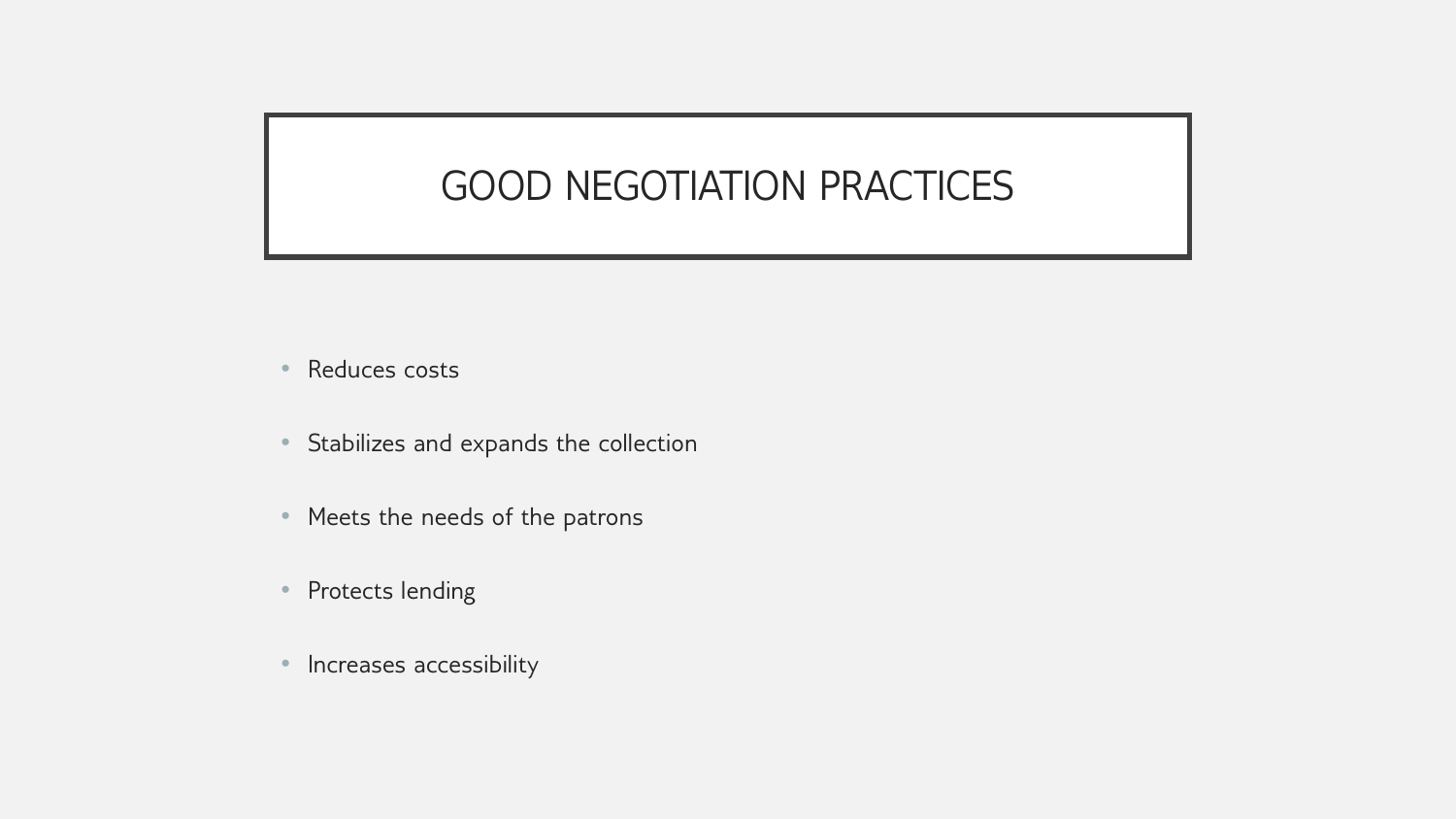

# GOOD NEGOTIATION PRACTICES
Reduces costs
Stabilizes and expands the collection
Meets the needs of the patrons
Protects lending
Increases accessibility